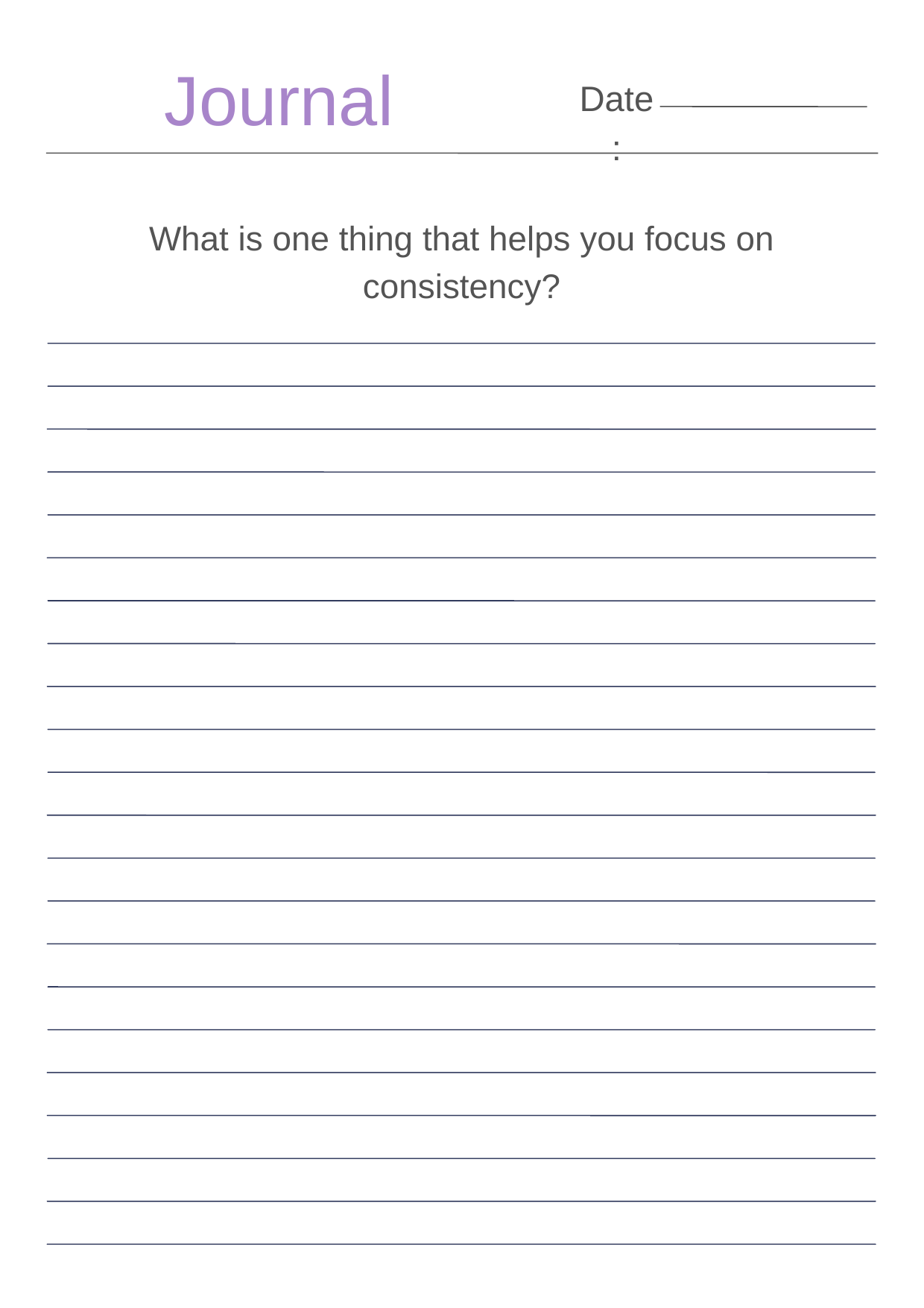

Journal
Date:

What is one thing that helps you focus on consistency?